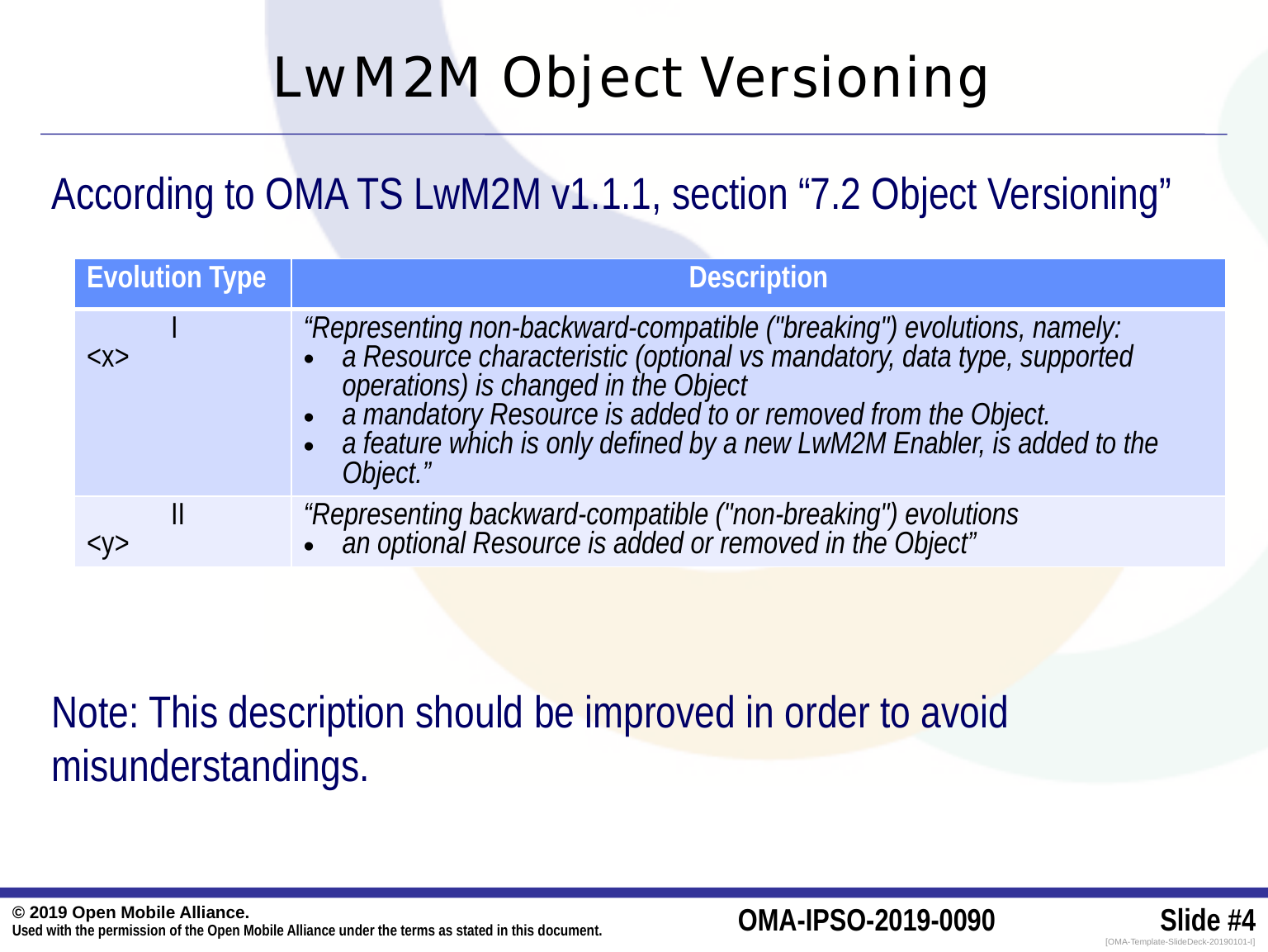

# LwM2M Object Versioning
According to OMA TS LwM2M v1.1.1, section “7.2 Object Versioning”

Note: This description should be improved in order to avoid misunderstandings.
| Evolution Type | Description |
| --- | --- |
| I <x> | “Representing non-backward-compatible ("breaking") evolutions, namely: a Resource characteristic (optional vs mandatory, data type, supported operations) is changed in the Object a mandatory Resource is added to or removed from the Object. a feature which is only defined by a new LwM2M Enabler, is added to the Object.” |
| II <y> | “Representing backward-compatible ("non-breaking") evolutions an optional Resource is added or removed in the Object” |